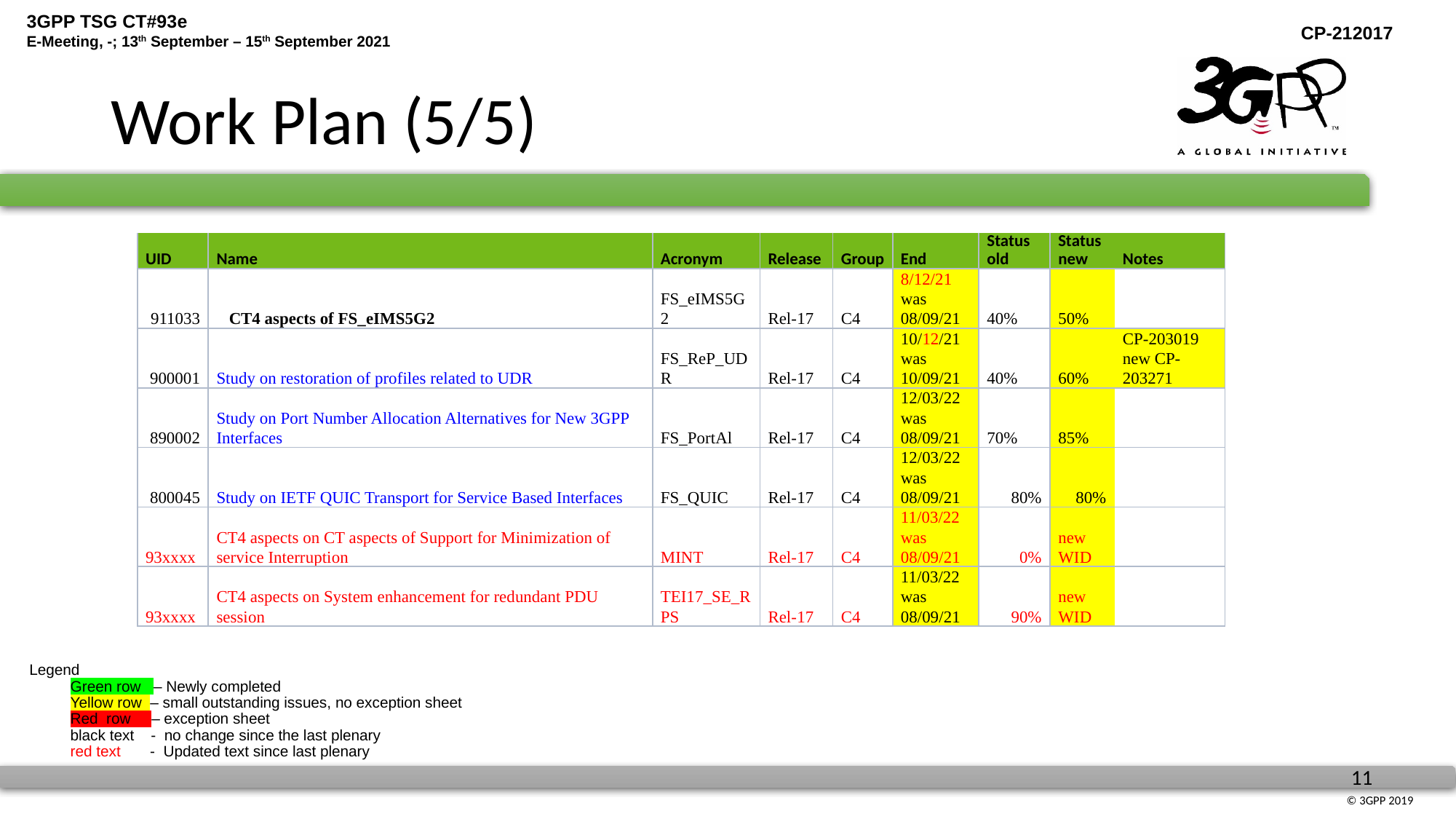

# Work Plan (5/5)
| UID | Name | Acronym | Release | Group | End | Status old | Status new | Notes |
| --- | --- | --- | --- | --- | --- | --- | --- | --- |
| 911033 | CT4 aspects of FS\_eIMS5G2 | FS\_eIMS5G2 | Rel-17 | C4 | 8/12/21 was 08/09/21 | 40% | 50% |  |
| 900001 | Study on restoration of profiles related to UDR | FS\_ReP\_UDR | Rel-17 | C4 | 10/12/21 was 10/09/21 | 40% | 60% | CP-203019 new CP-203271 |
| 890002 | Study on Port Number Allocation Alternatives for New 3GPP Interfaces | FS\_PortAl | Rel-17 | C4 | 12/03/22 was 08/09/21 | 70% | 85% |  |
| 800045 | Study on IETF QUIC Transport for Service Based Interfaces | FS\_QUIC | Rel-17 | C4 | 12/03/22 was 08/09/21 | 80% | 80% |  |
| 93xxxx | CT4 aspects on CT aspects of Support for Minimization of service Interruption | MINT | Rel-17 | C4 | 11/03/22 was 08/09/21 | 0% | new WID |  |
| 93xxxx | CT4 aspects on System enhancement for redundant PDU session | TEI17\_SE\_RPS | Rel-17 | C4 | 11/03/22 was 08/09/21 | 90% | new WID |  |
Legend
Green row   – Newly completed
	Yellow row  – small outstanding issues, no exception sheet
Red  row     – exception sheet
	black text    -  no change since the last plenary
	red text       -  Updated text since last plenary